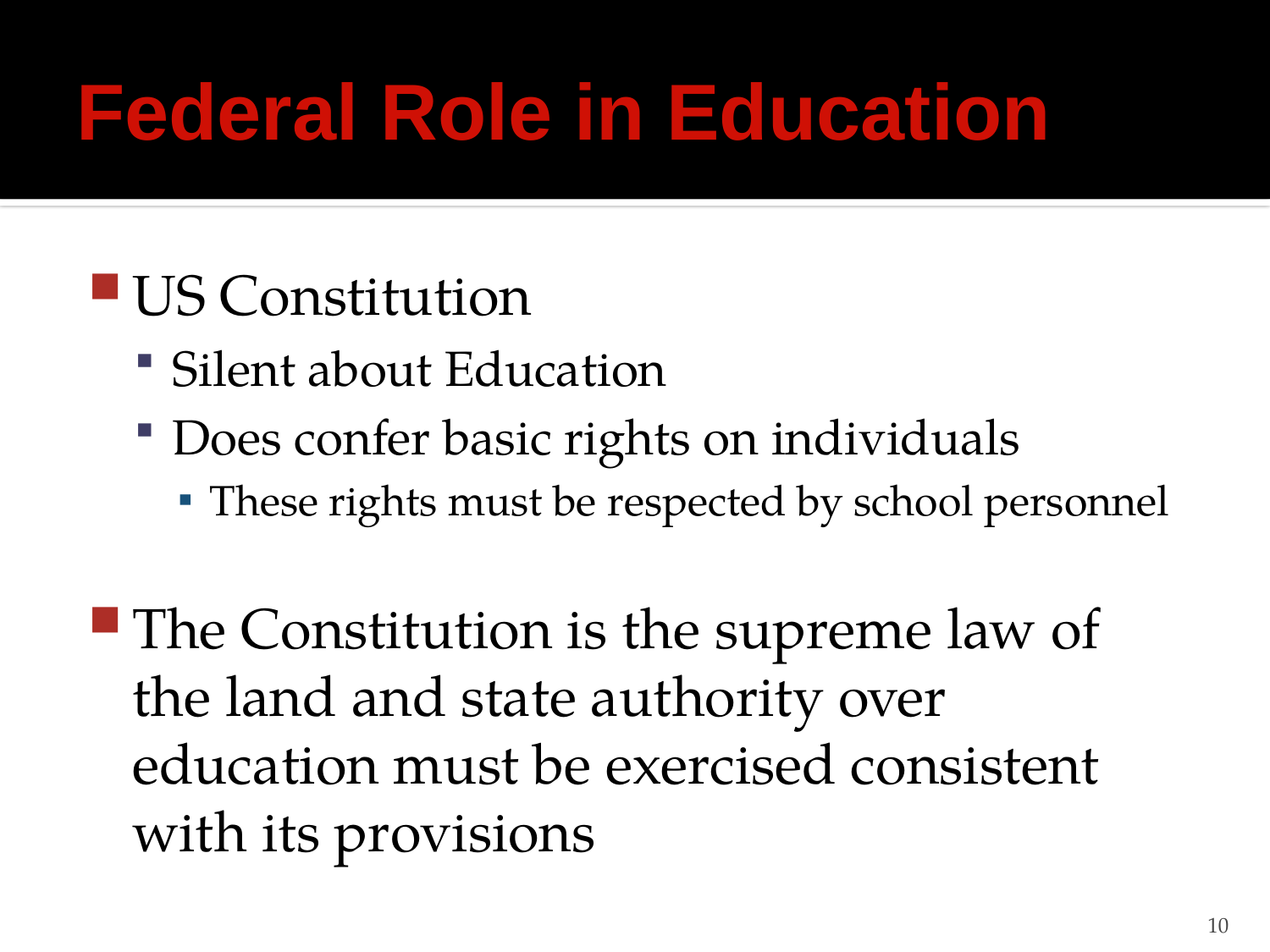

# Federal Role in Education
US Constitution
Silent about Education
Does confer basic rights on individuals
These rights must be respected by school personnel

The Constitution is the supreme law of the land and state authority over education must be exercised consistent with its provisions

10